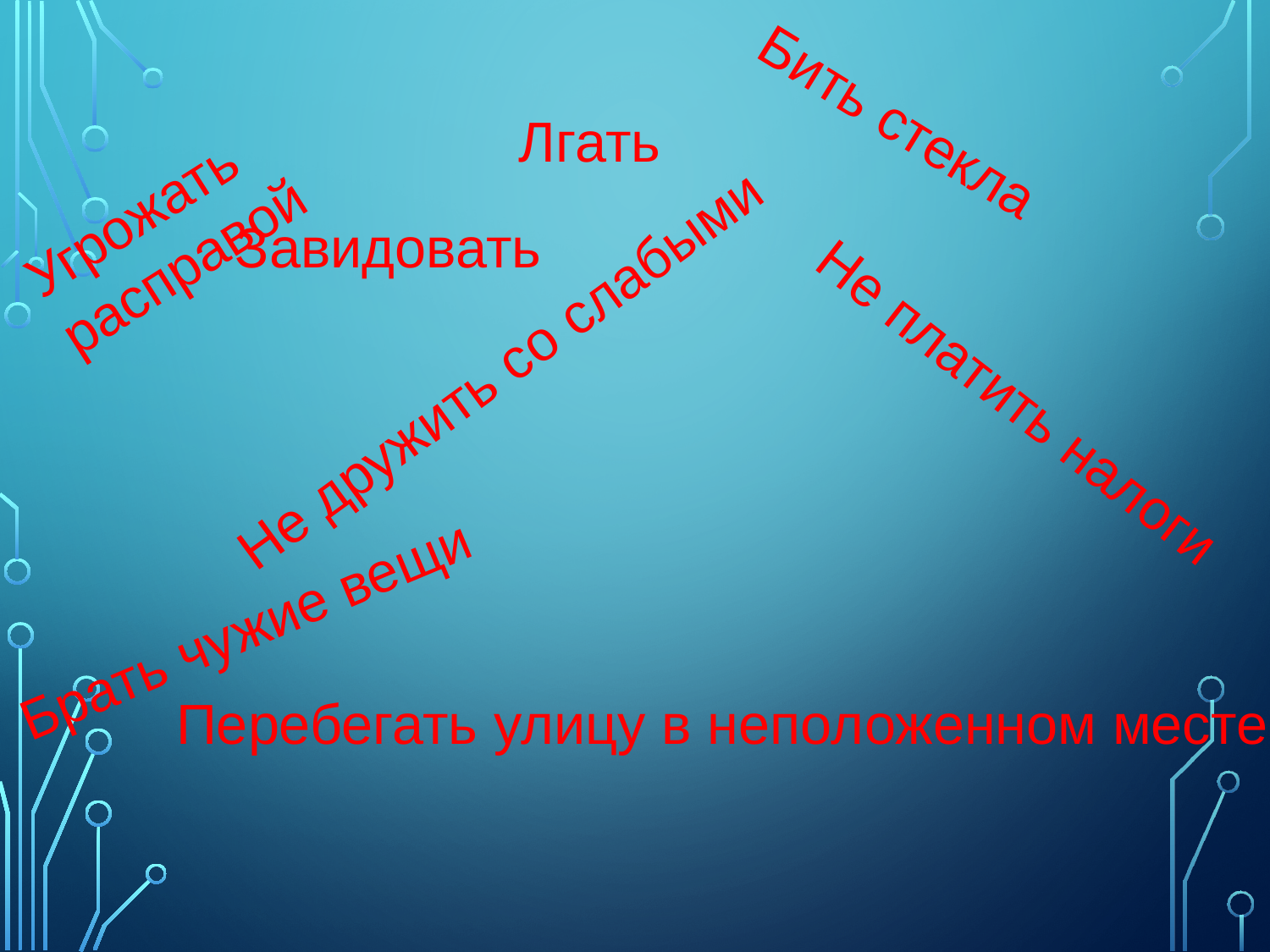

Лгать
Угрожать расправой
Бить стекла
Завидовать
Не дружить со слабыми
Не платить налоги
Брать чужие вещи
Перебегать улицу в неположенном месте